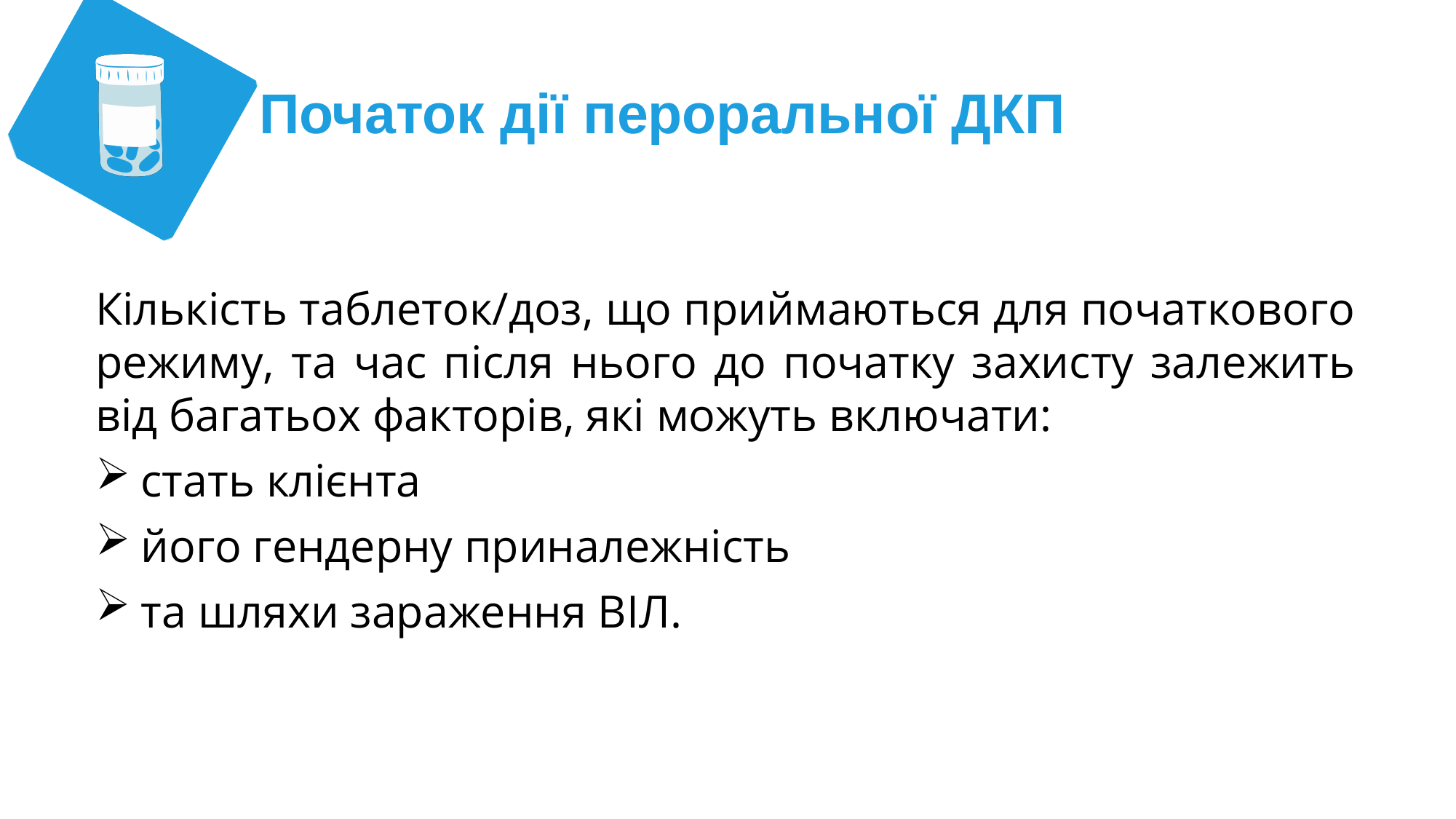

Початок дії пероральної ДКП
Кількість таблеток/доз, що приймаються для початкового режиму, та час після нього до початку захисту залежить від багатьох факторів, які можуть включати:
стать клієнта
його гендерну приналежність
та шляхи зараження ВІЛ.